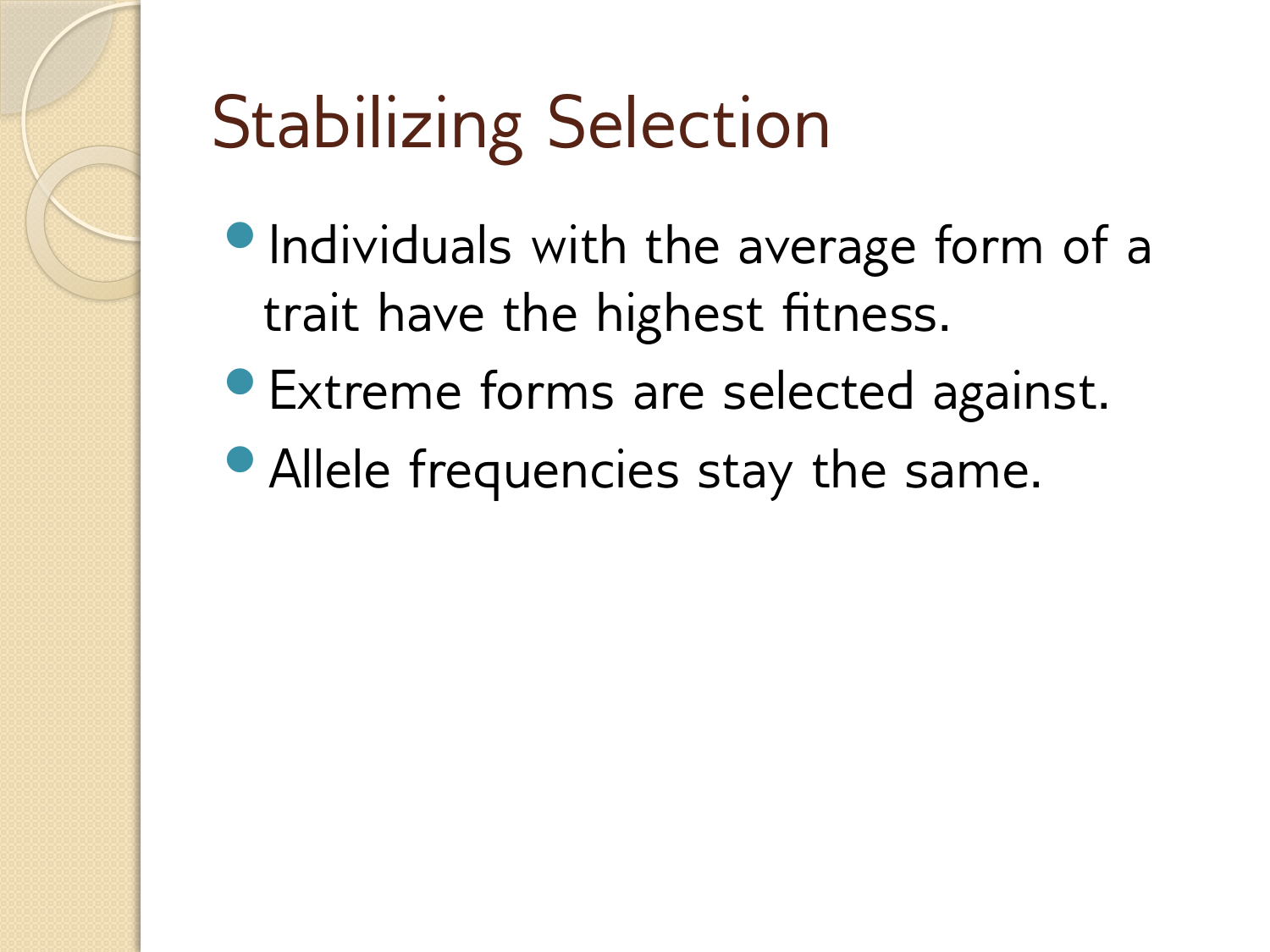

# Stabilizing Selection
Individuals with the average form of a trait have the highest fitness.
Extreme forms are selected against.
Allele frequencies stay the same.